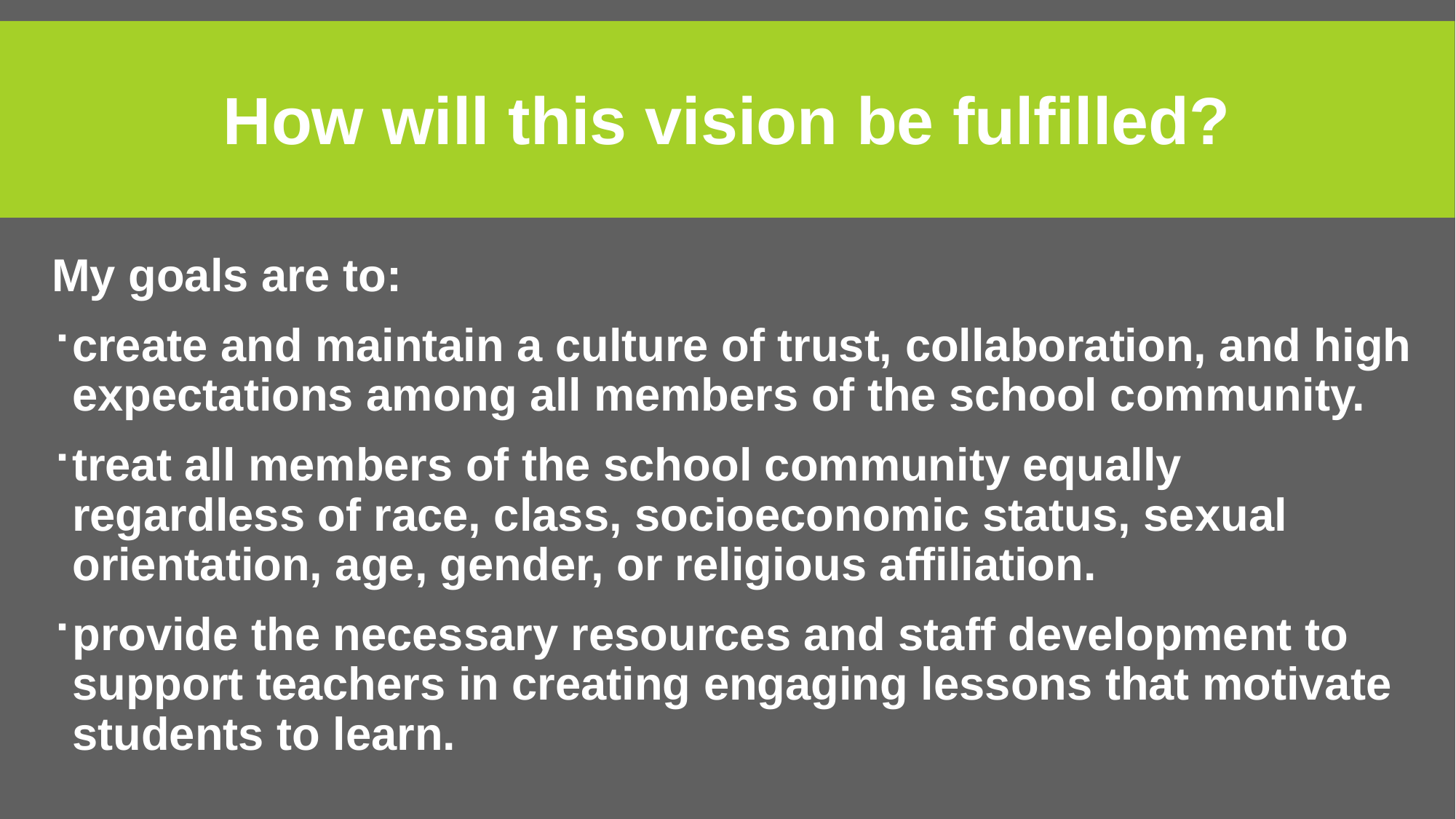

# How will this vision be fulfilled?

My goals are to:
create and maintain a culture of trust, collaboration, and high expectations among all members of the school community.
treat all members of the school community equally regardless of race, class, socioeconomic status, sexual orientation, age, gender, or religious affiliation.
provide the necessary resources and staff development to support teachers in creating engaging lessons that motivate students to learn.